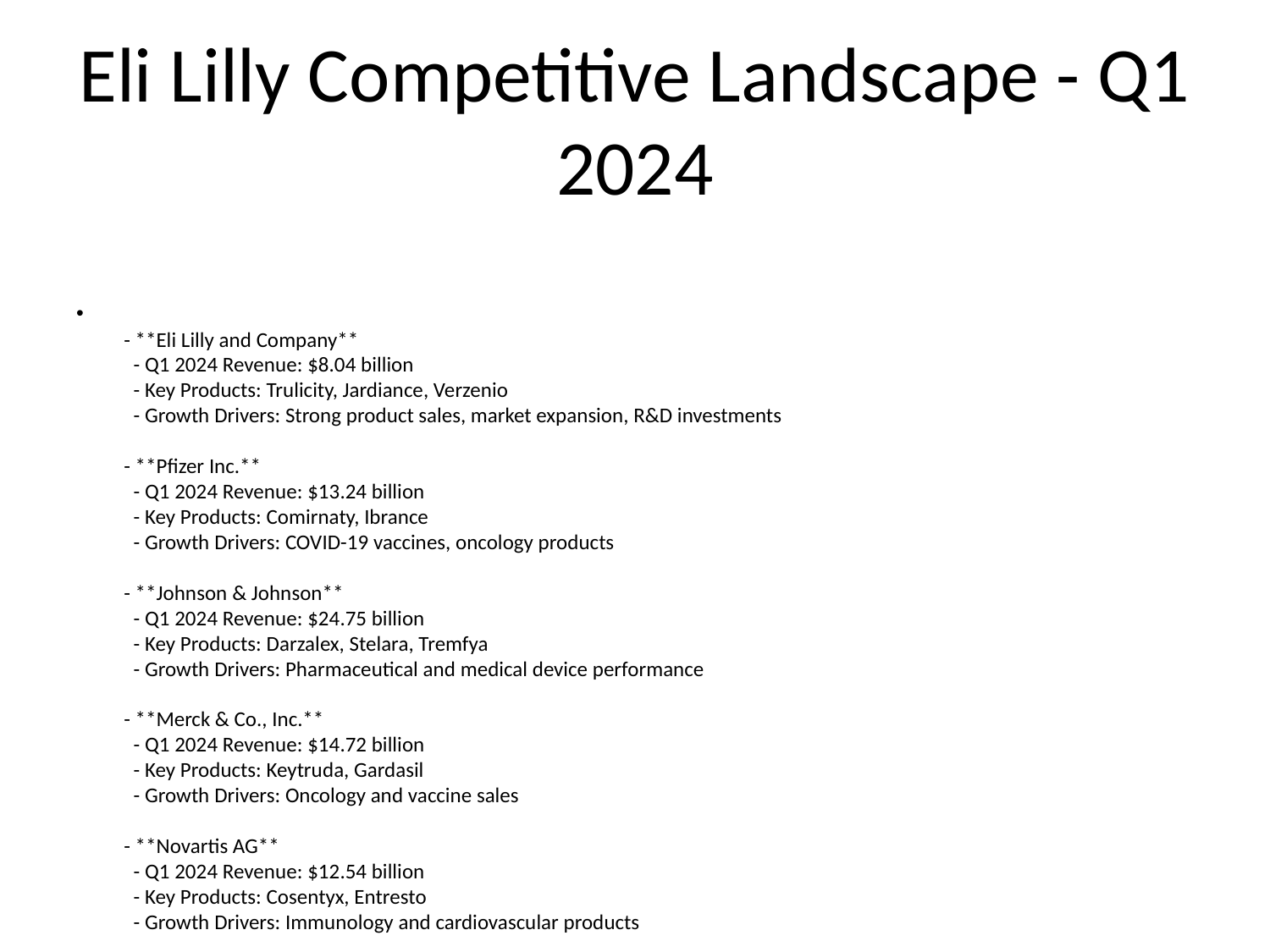

# Eli Lilly Competitive Landscape - Q1 2024

- **Eli Lilly and Company**
  - Q1 2024 Revenue: $8.04 billion
  - Key Products: Trulicity, Jardiance, Verzenio
  - Growth Drivers: Strong product sales, market expansion, R&D investments
- **Pfizer Inc.**
  - Q1 2024 Revenue: $13.24 billion
  - Key Products: Comirnaty, Ibrance
  - Growth Drivers: COVID-19 vaccines, oncology products
- **Johnson & Johnson**
  - Q1 2024 Revenue: $24.75 billion
  - Key Products: Darzalex, Stelara, Tremfya
  - Growth Drivers: Pharmaceutical and medical device performance
- **Merck & Co., Inc.**
  - Q1 2024 Revenue: $14.72 billion
  - Key Products: Keytruda, Gardasil
  - Growth Drivers: Oncology and vaccine sales
- **Novartis AG**
  - Q1 2024 Revenue: $12.54 billion
  - Key Products: Cosentyx, Entresto
  - Growth Drivers: Immunology and cardiovascular products
**Eli Lilly Strengths:**
  - Diversified product portfolio
  - Consistent R&D investment
  - Successful market expansion
**Challenges:**
  - Intense market competition
  - Regulatory hurdles
  - Pricing pressures